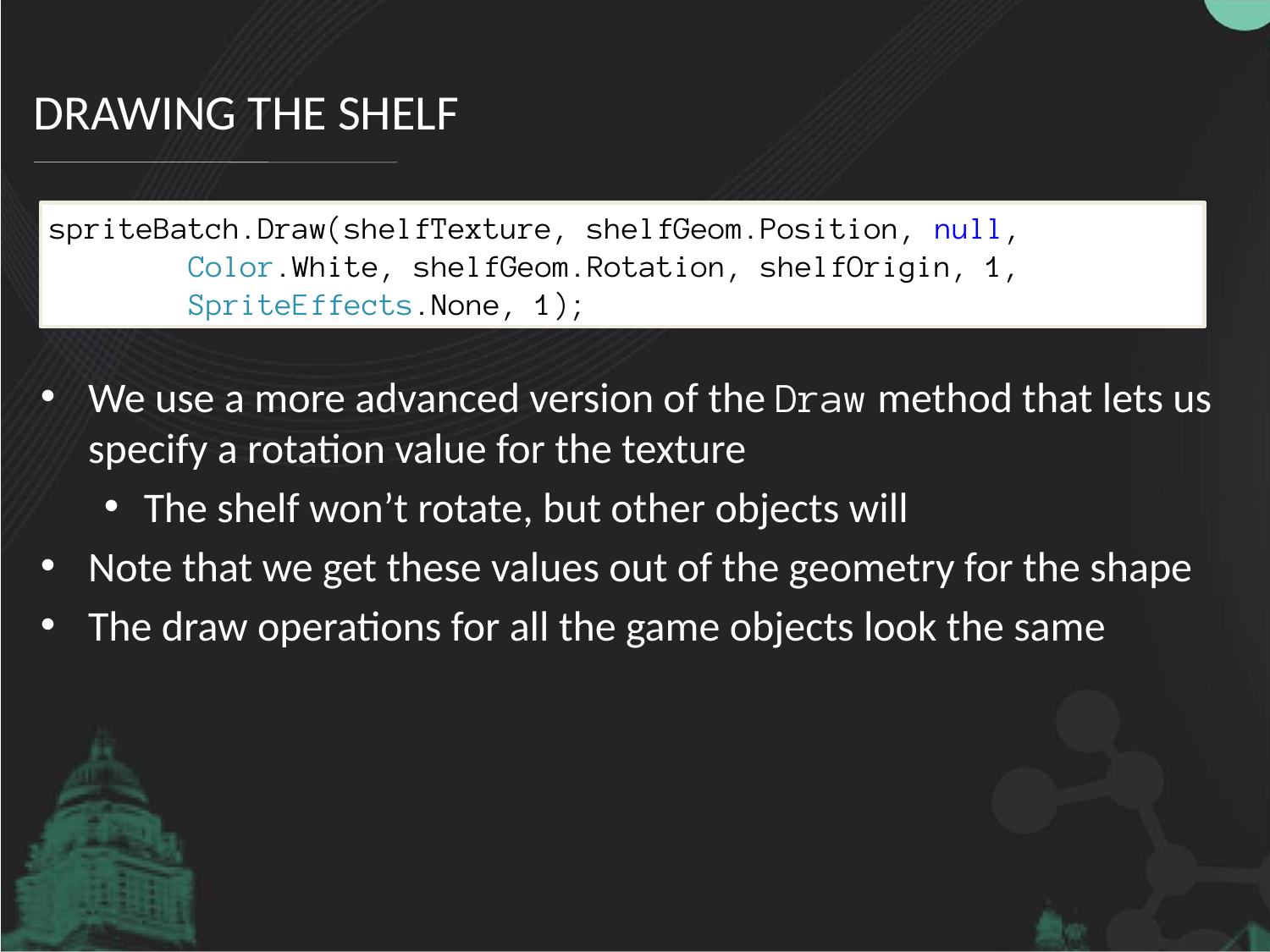

# Drawing the shelf
spriteBatch.Draw(shelfTexture, shelfGeom.Position, null,
        Color.White, shelfGeom.Rotation, shelfOrigin, 1,
        SpriteEffects.None, 1);
We use a more advanced version of the Draw method that lets us specify a rotation value for the texture
The shelf won’t rotate, but other objects will
Note that we get these values out of the geometry for the shape
The draw operations for all the game objects look the same